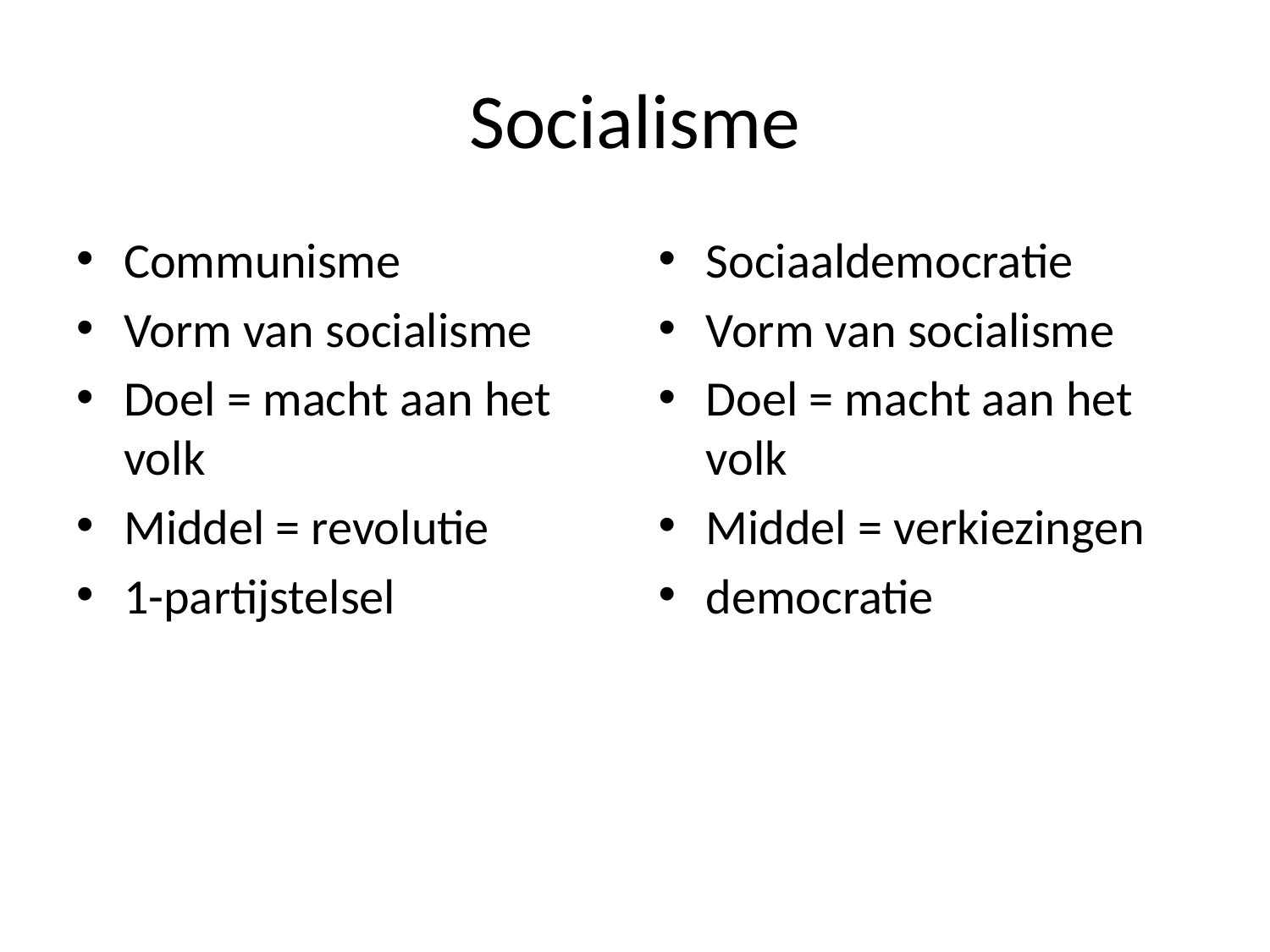

# Socialisme
Communisme
Vorm van socialisme
Doel = macht aan het volk
Middel = revolutie
1-partijstelsel
Sociaaldemocratie
Vorm van socialisme
Doel = macht aan het volk
Middel = verkiezingen
democratie